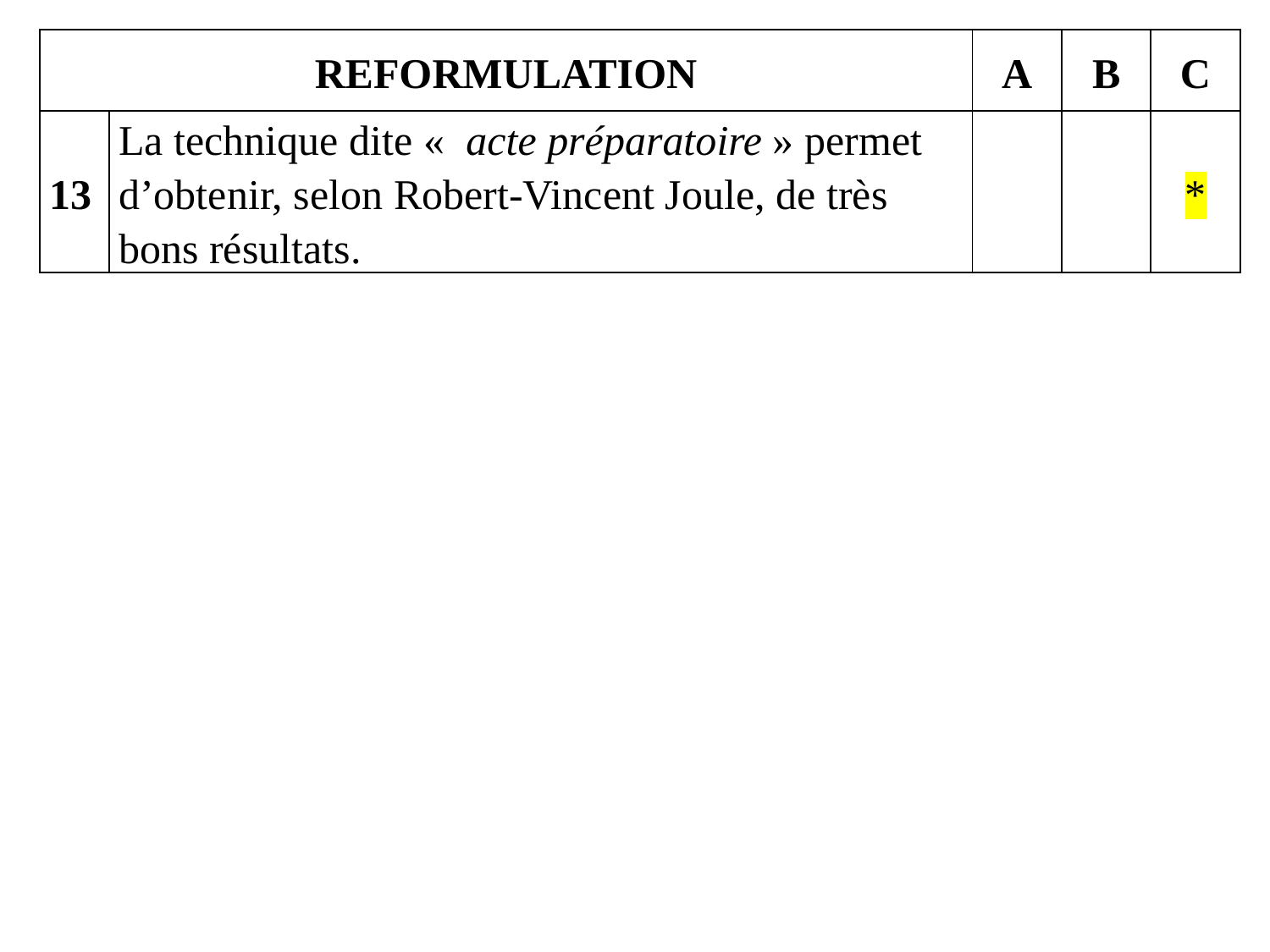

| Reformulation |  | А | В | C |
| --- | --- | --- | --- | --- |
| 13 | La technique dite «  acte préparatoire » permet d’obtenir, selon Robert-Vincent Joule, de très bons résultats. |  |  | \* |